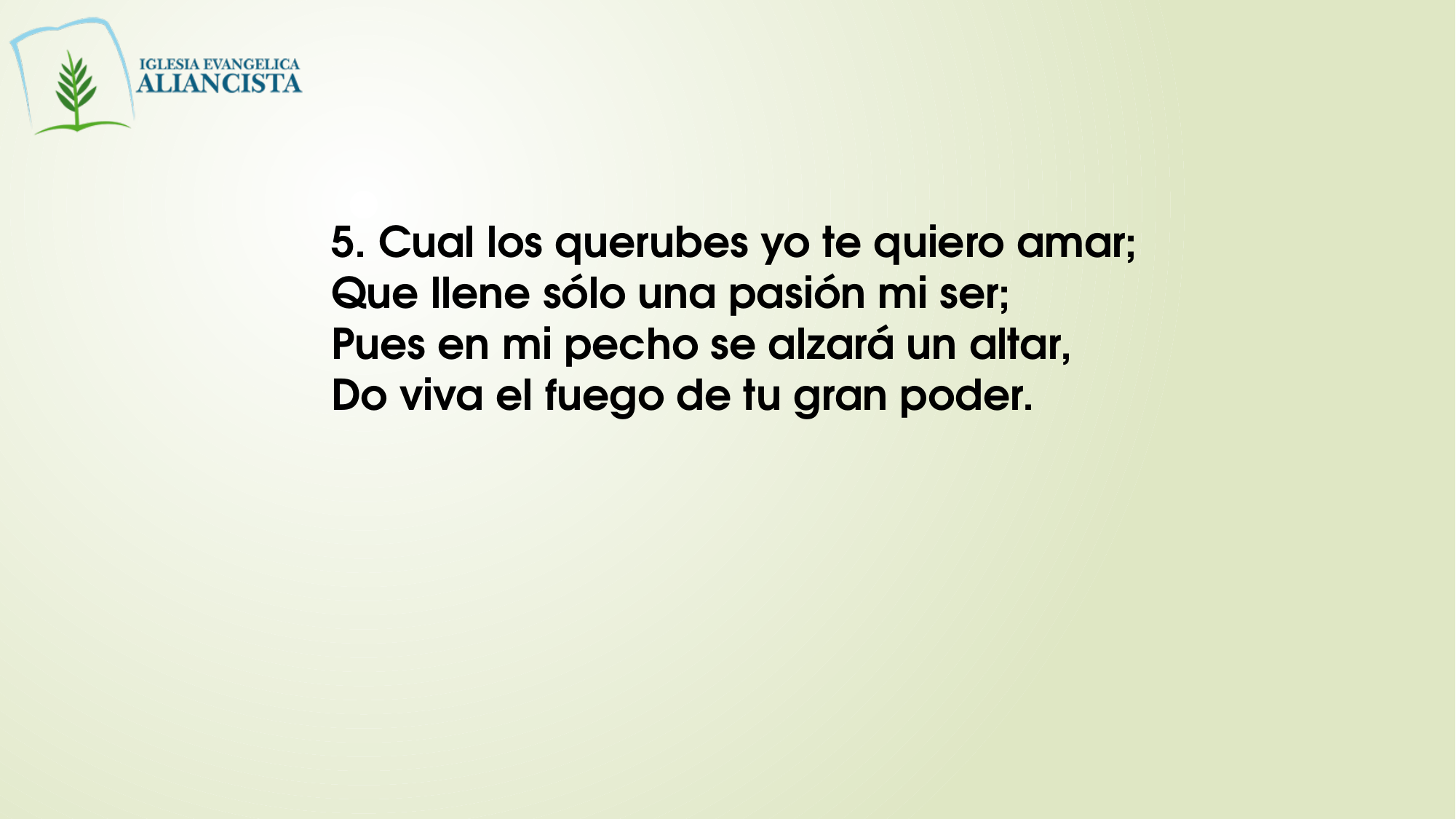

5. Cual los querubes yo te quiero amar;
Que llene sólo una pasión mi ser;
Pues en mi pecho se alzará un altar,
Do viva el fuego de tu gran poder.